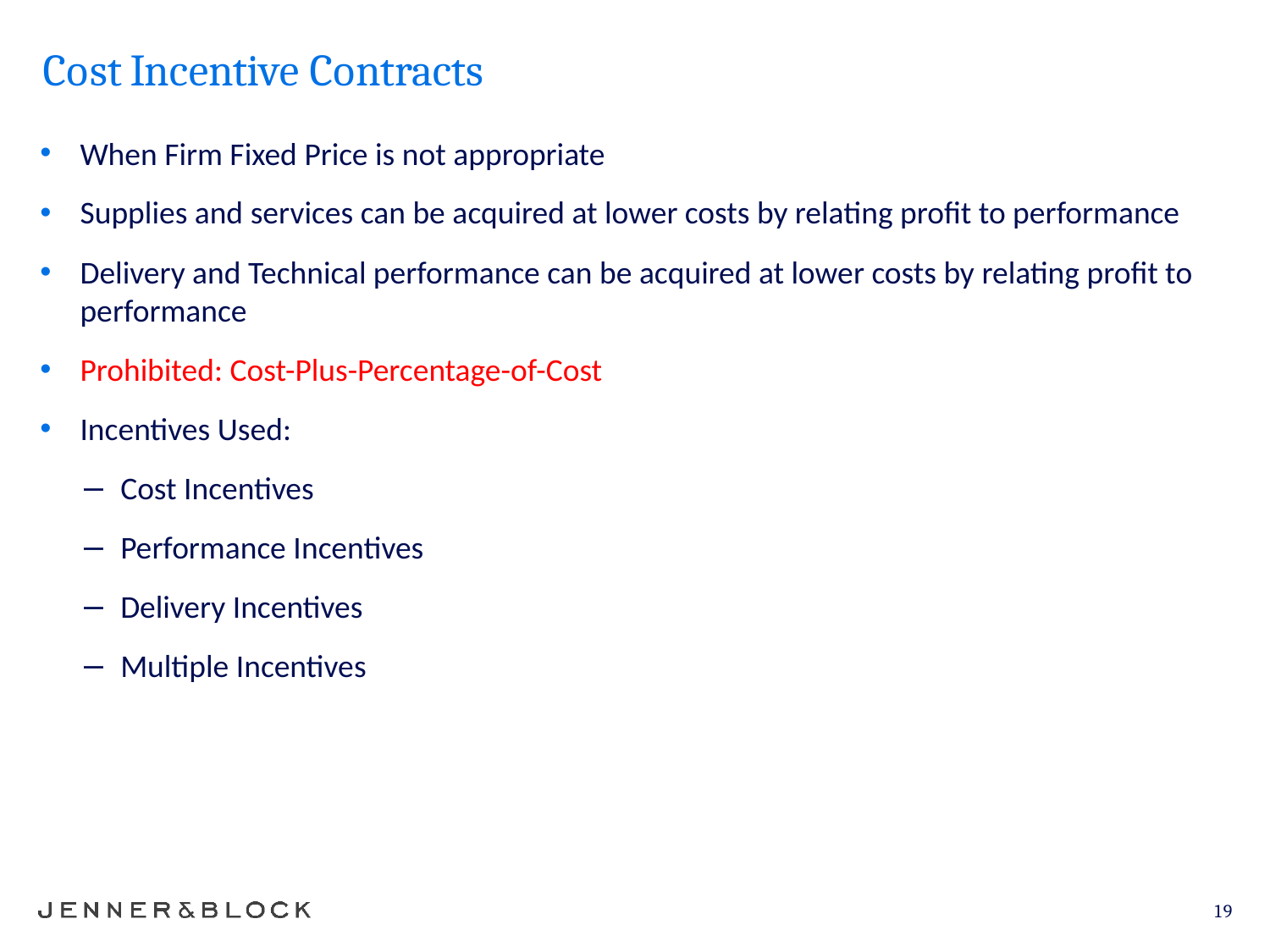

# Cost Incentive Contracts
When Firm Fixed Price is not appropriate
Supplies and services can be acquired at lower costs by relating profit to performance
Delivery and Technical performance can be acquired at lower costs by relating profit to performance
Prohibited: Cost-Plus-Percentage-of-Cost
Incentives Used:
Cost Incentives
Performance Incentives
Delivery Incentives
Multiple Incentives